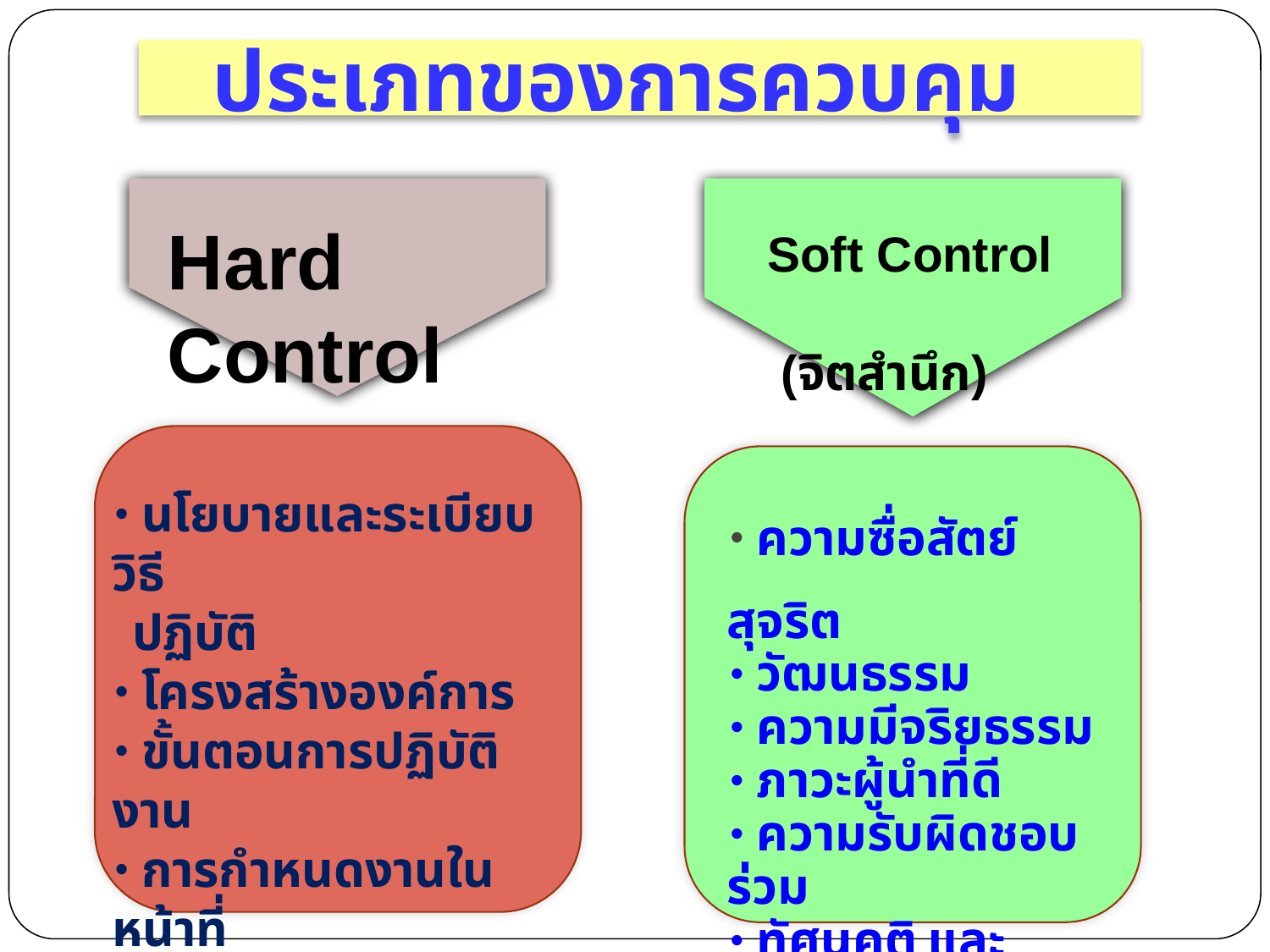

ประเภทของการควบคุม

Hard Control
Soft Control
      (จิตสำนึก)

 นโยบายและระเบียบ วิธี
  ปฏิบัติ
 โครงสร้างองค์การ
 ขั้นตอนการปฏิบัติงาน
 การกำหนดงานในหน้าที่
  และ ความรับผิดชอบ
 การมอบหมายอำนาจ
 ความซื่อสัตย์ สุจริต
 วัฒนธรรม
 ความมีจริยธรรม
 ภาวะผู้นำที่ดี
 ความรับผิดชอบร่วม
 ทัศนคติ และ จิตสำนึก